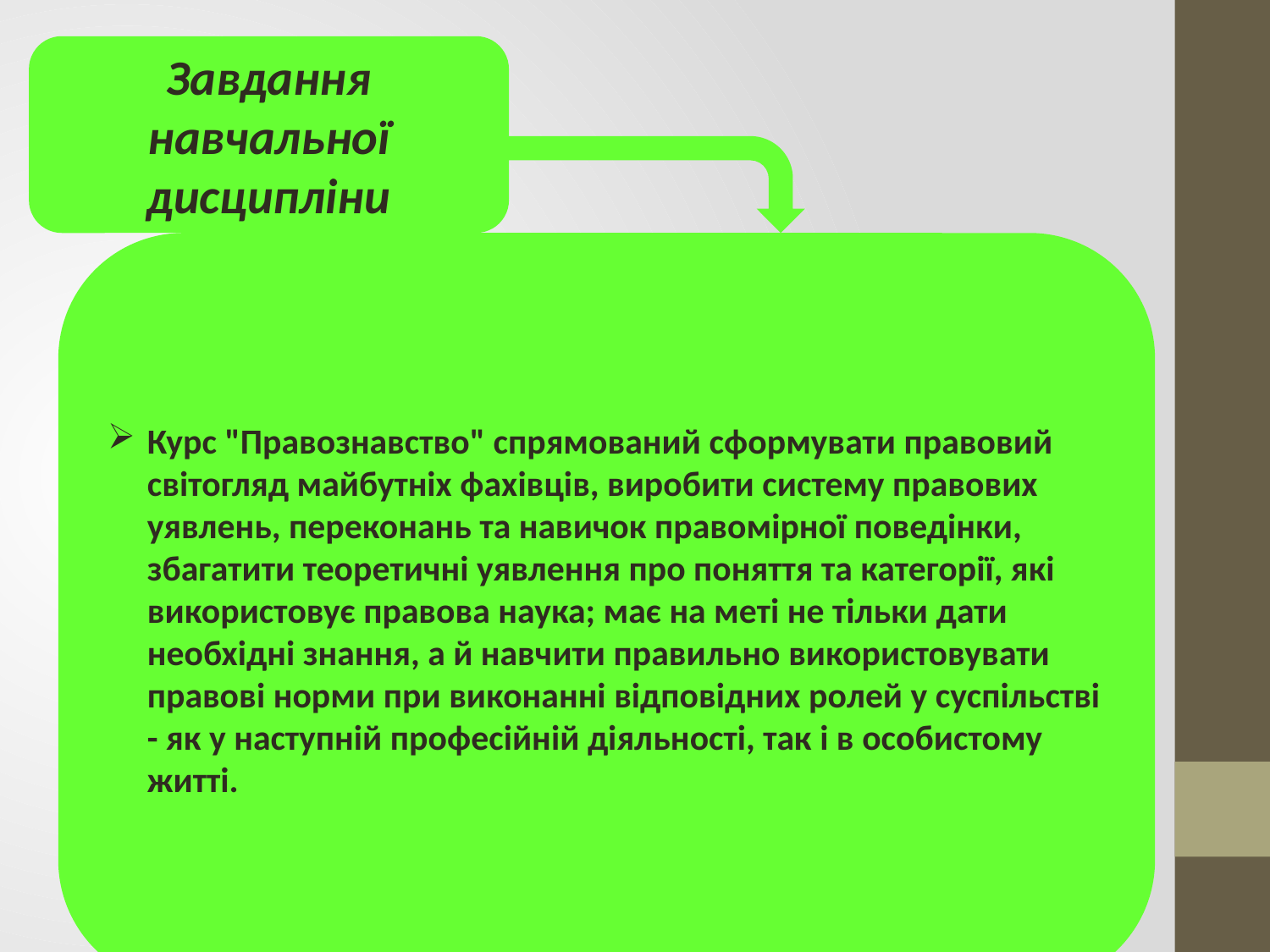

Завдання навчальної дисципліни
Курс "Правознавство" спрямований сформувати правовий світогляд майбутніх фахівців, виробити систему правових уявлень, переконань та навичок правомірної поведінки, збагатити теоретичні уявлення про поняття та категорії, які використовує правова наука; має на меті не тільки дати необхідні знання, а й навчити правильно використовувати правові норми при виконанні відповідних ролей у суспільстві - як у наступній професійній діяльності, так і в особистому житті.